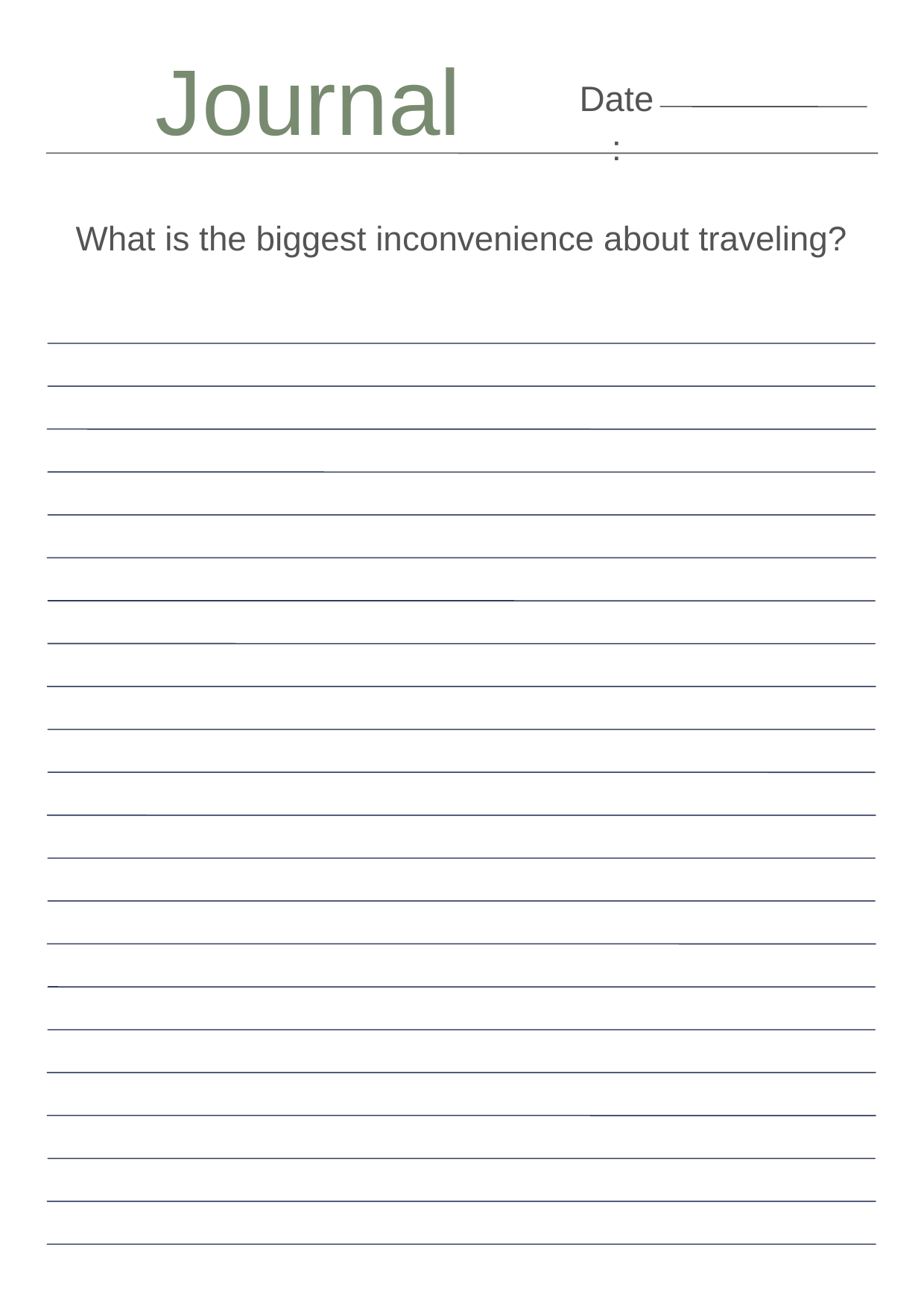

Journal
Date:

What is the biggest inconvenience about traveling?